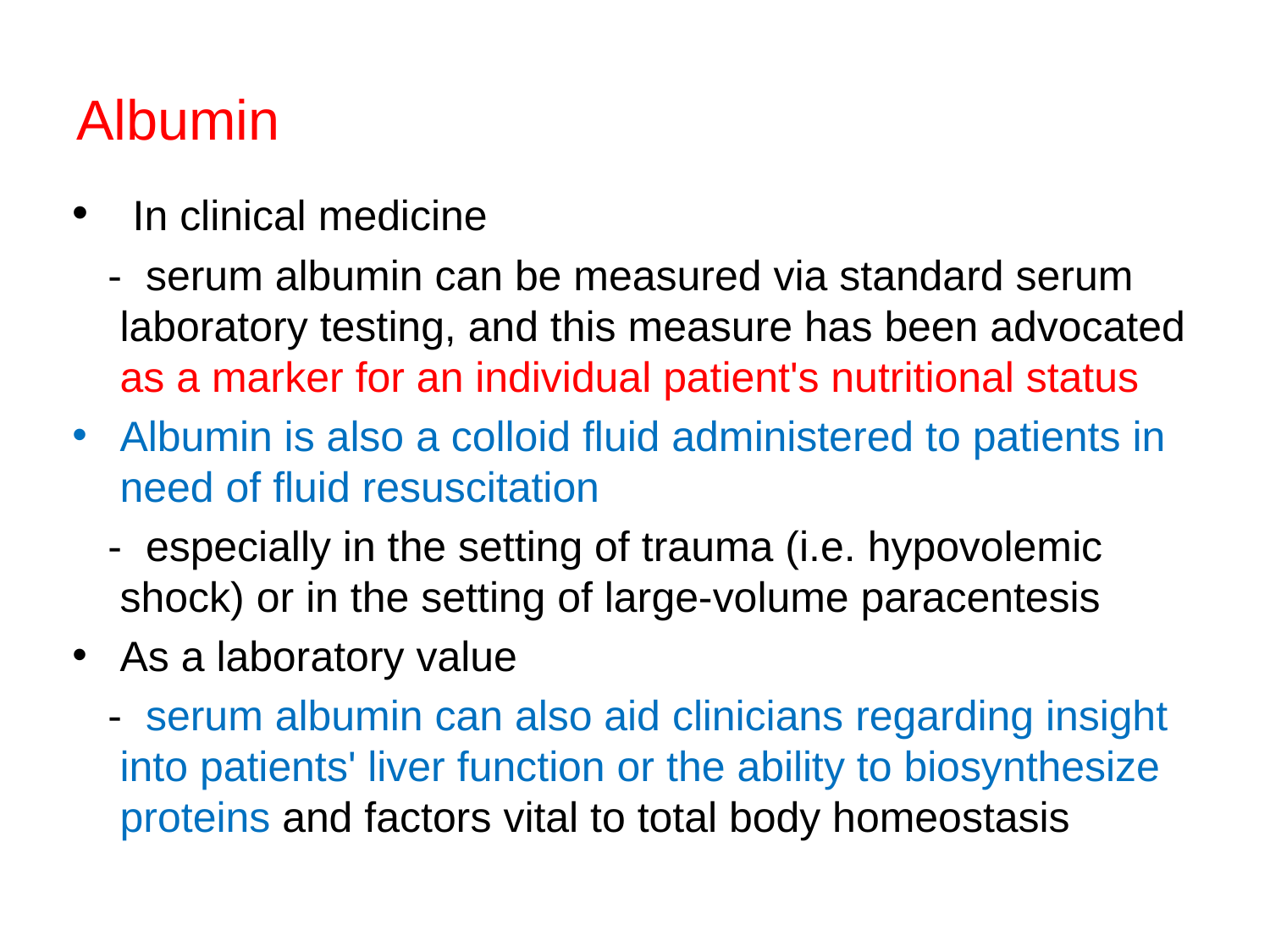

# Albumin
 In clinical medicine
   -  serum albumin can be measured via standard serum laboratory testing, and this measure has been advocated as a marker for an individual patient's nutritional status
Albumin is also a colloid fluid administered to patients in need of fluid resuscitation
   -  especially in the setting of trauma (i.e. hypovolemic shock) or in the setting of large-volume paracentesis
As a laboratory value
   -  serum albumin can also aid clinicians regarding insight into patients' liver function or the ability to biosynthesize proteins and factors vital to total body homeostasis